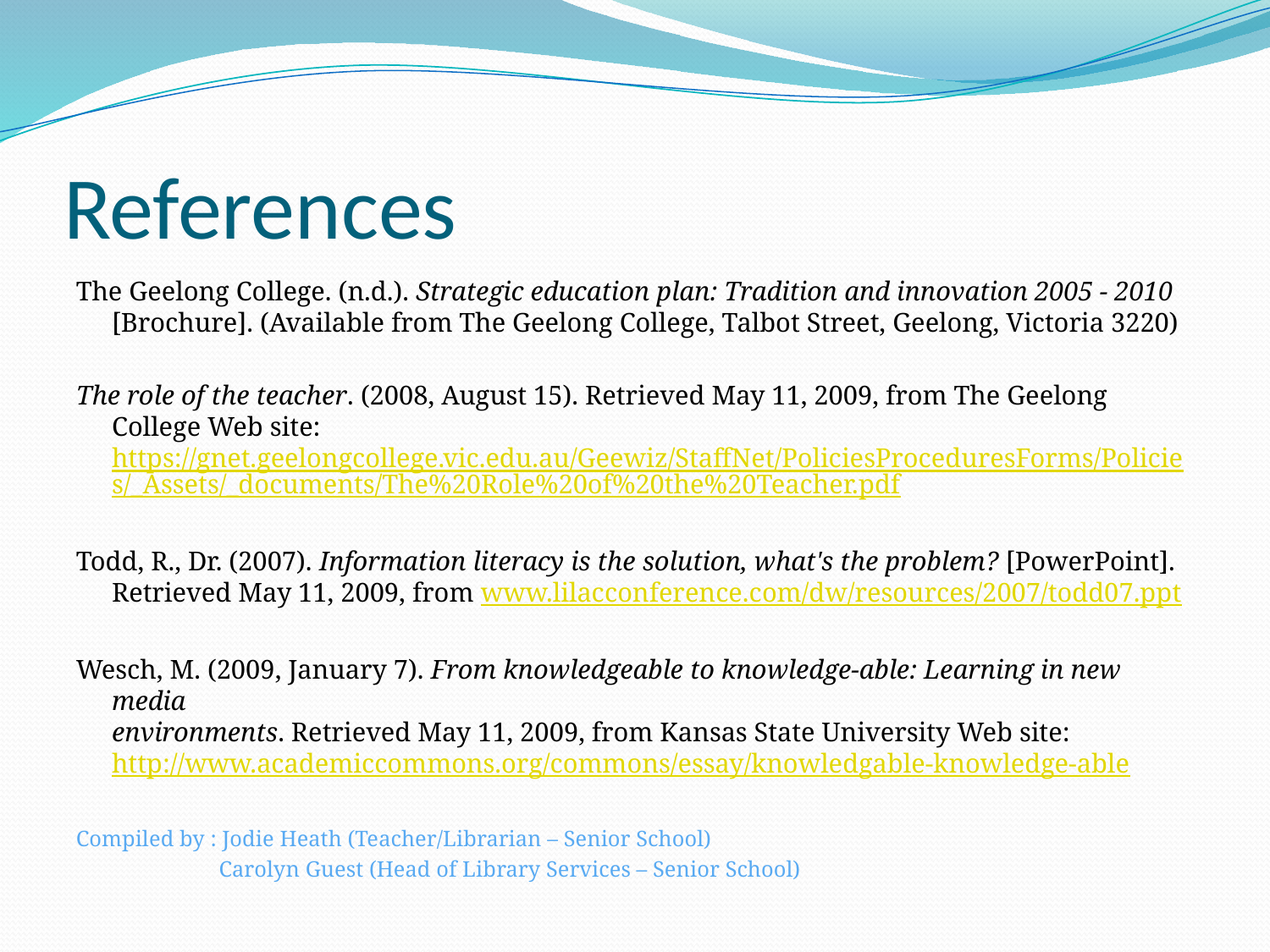

# References
The Geelong College. (n.d.). Strategic education plan: Tradition and innovation 2005 - 2010
[Brochure]. (Available from The Geelong College, Talbot Street, Geelong, Victoria 3220)

The role of the teacher. (2008, August 15). Retrieved May 11, 2009, from The Geelong College Web site: https://gnet.geelongcollege.vic.edu.au/Geewiz/StaffNet/PoliciesProceduresForms/Policies/_Assets/_documents/The%20Role%20of%20the%20Teacher.pdf

Todd, R., Dr. (2007). Information literacy is the solution, what's the problem? [PowerPoint].
Retrieved May 11, 2009, from www.lilacconference.com/dw/resources/2007/todd07.ppt

Wesch, M. (2009, January 7). From knowledgeable to knowledge-able: Learning in new media
environments. Retrieved May 11, 2009, from Kansas State University Web site:
http://www.academiccommons.org/commons/essay/knowledgable-knowledge-able

Compiled by : Jodie Heath (Teacher/Librarian – Senior School)
                         Carolyn Guest (Head of Library Services – Senior School)